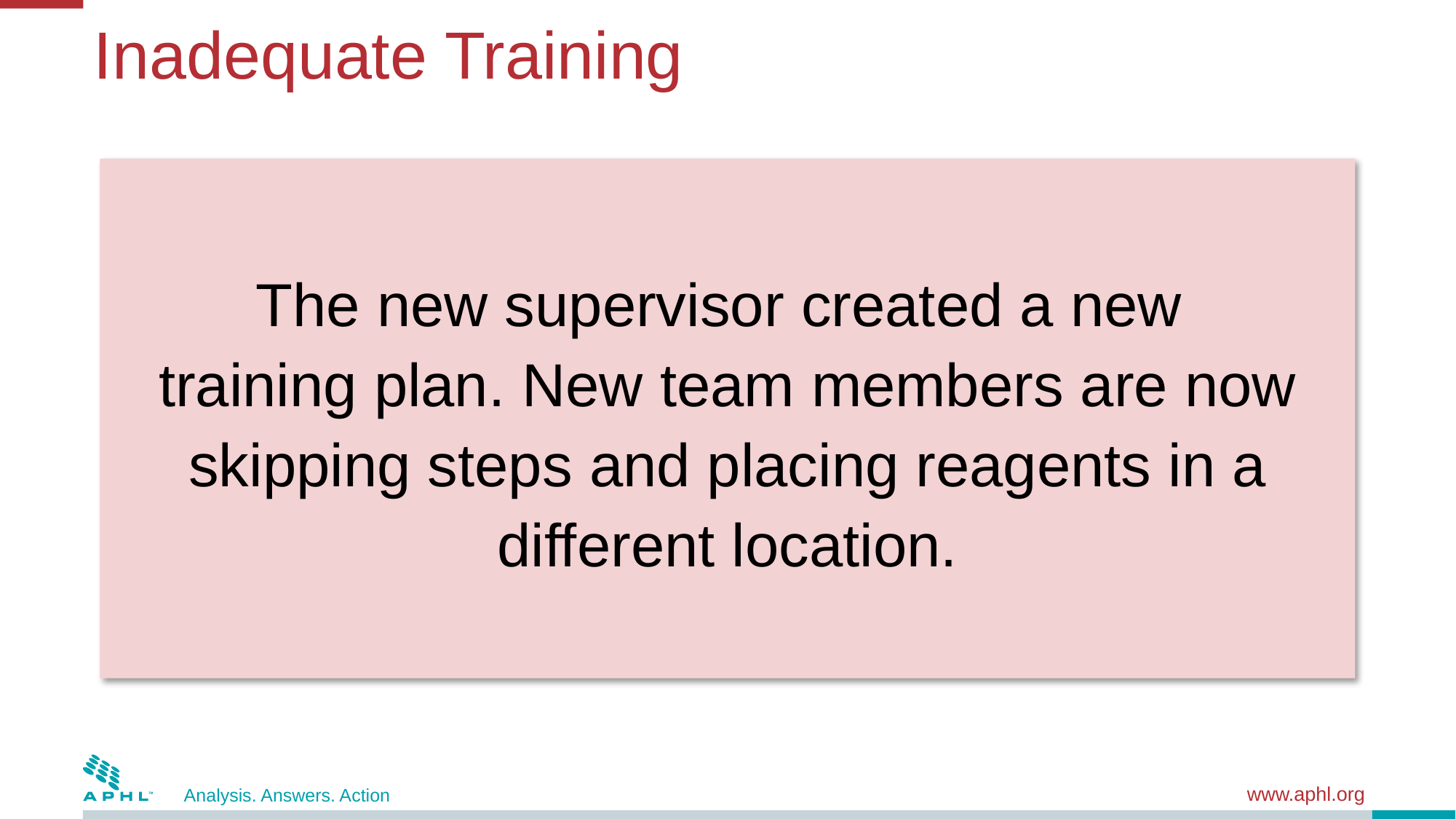

# Inadequate Training
The new supervisor created a new
training plan. New team members are now skipping steps and placing reagents in a different location.